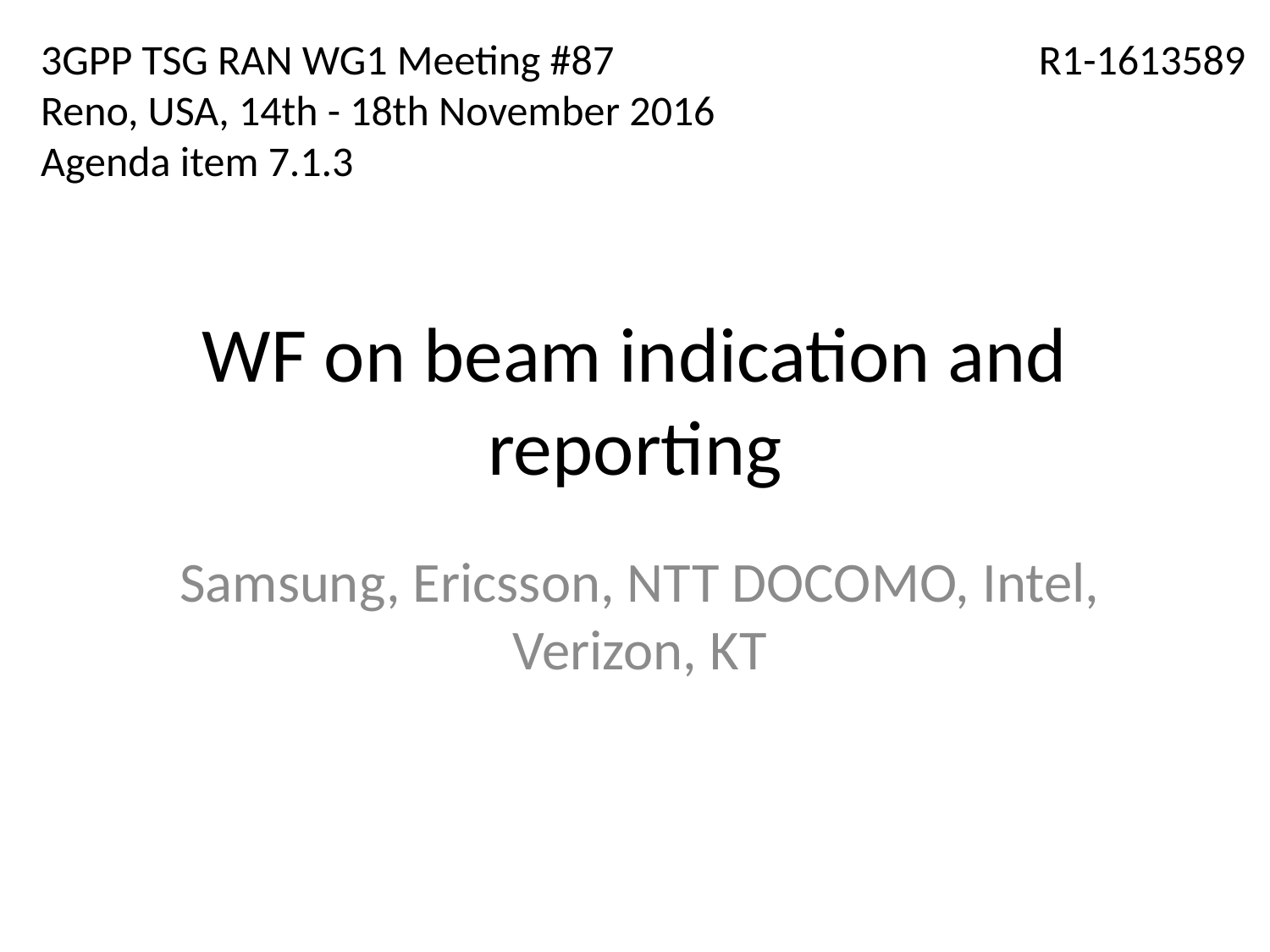

3GPP TSG RAN WG1 Meeting #87
Reno, USA, 14th - 18th November 2016
Agenda item 7.1.3
R1-1613589
# WF on beam indication and reporting
Samsung, Ericsson, NTT DOCOMO, Intel, Verizon, KT